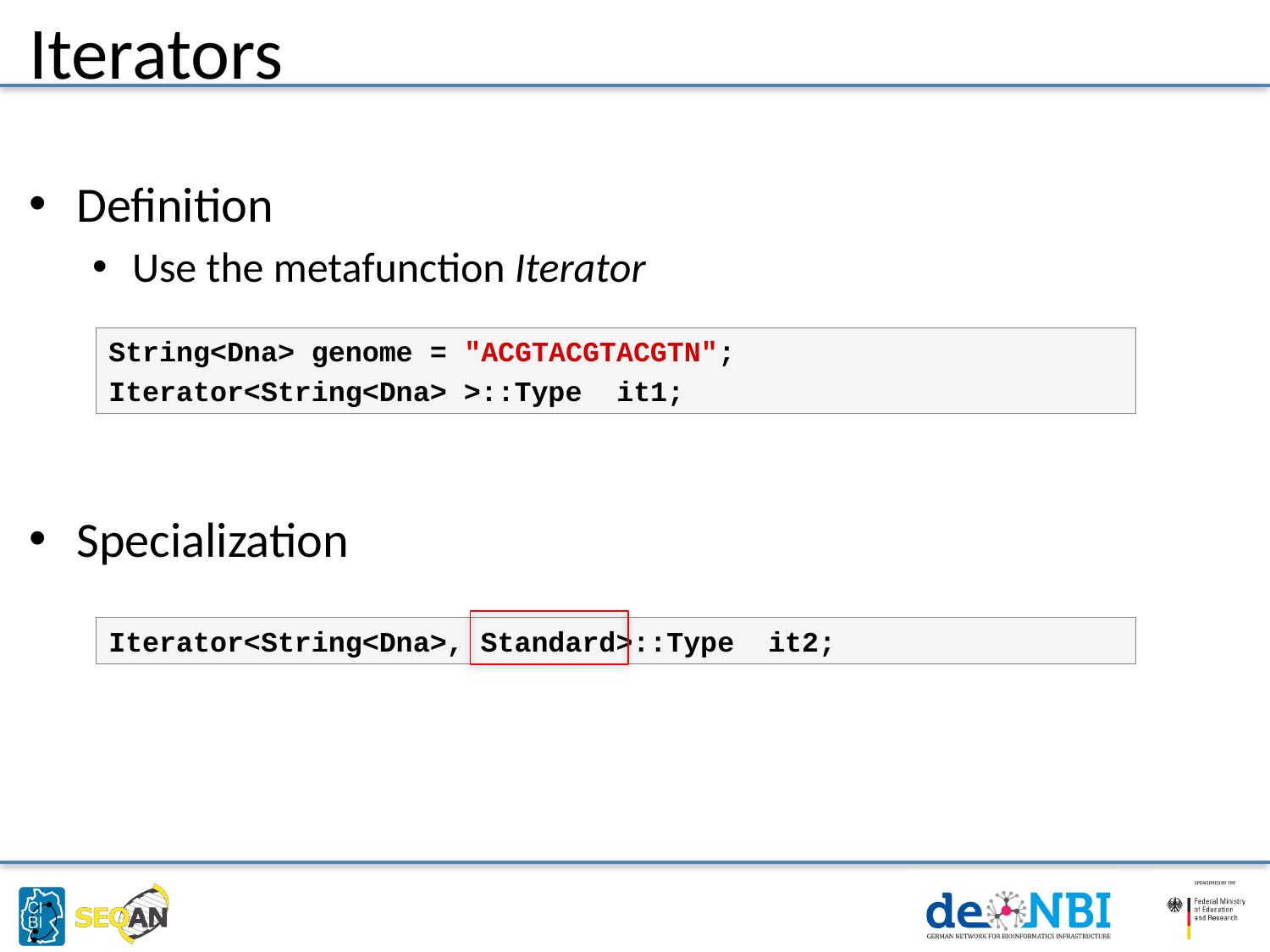

Iterators
Definition
Use the metafunction Iterator

Specialization

String<Dna> genome = "ACGTACGTACGTN";
Iterator<String<Dna> >::Type	it1;

Iterator<String<Dna>, Standard>::Type  it2;